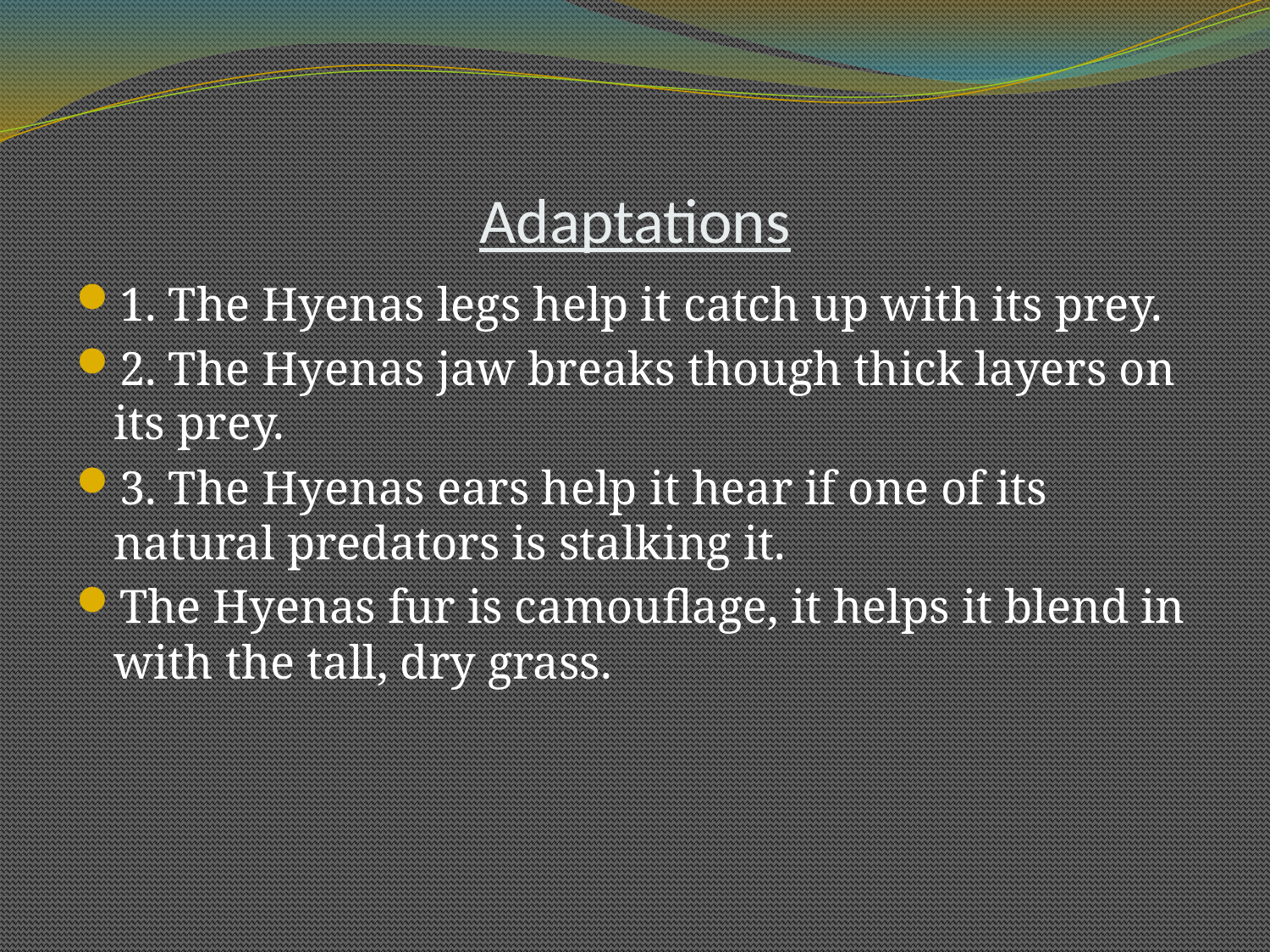

# Adaptations
1. The Hyenas legs help it catch up with its prey.
2. The Hyenas jaw breaks though thick layers on its prey.
3. The Hyenas ears help it hear if one of its natural predators is stalking it.
The Hyenas fur is camouflage, it helps it blend in with the tall, dry grass.